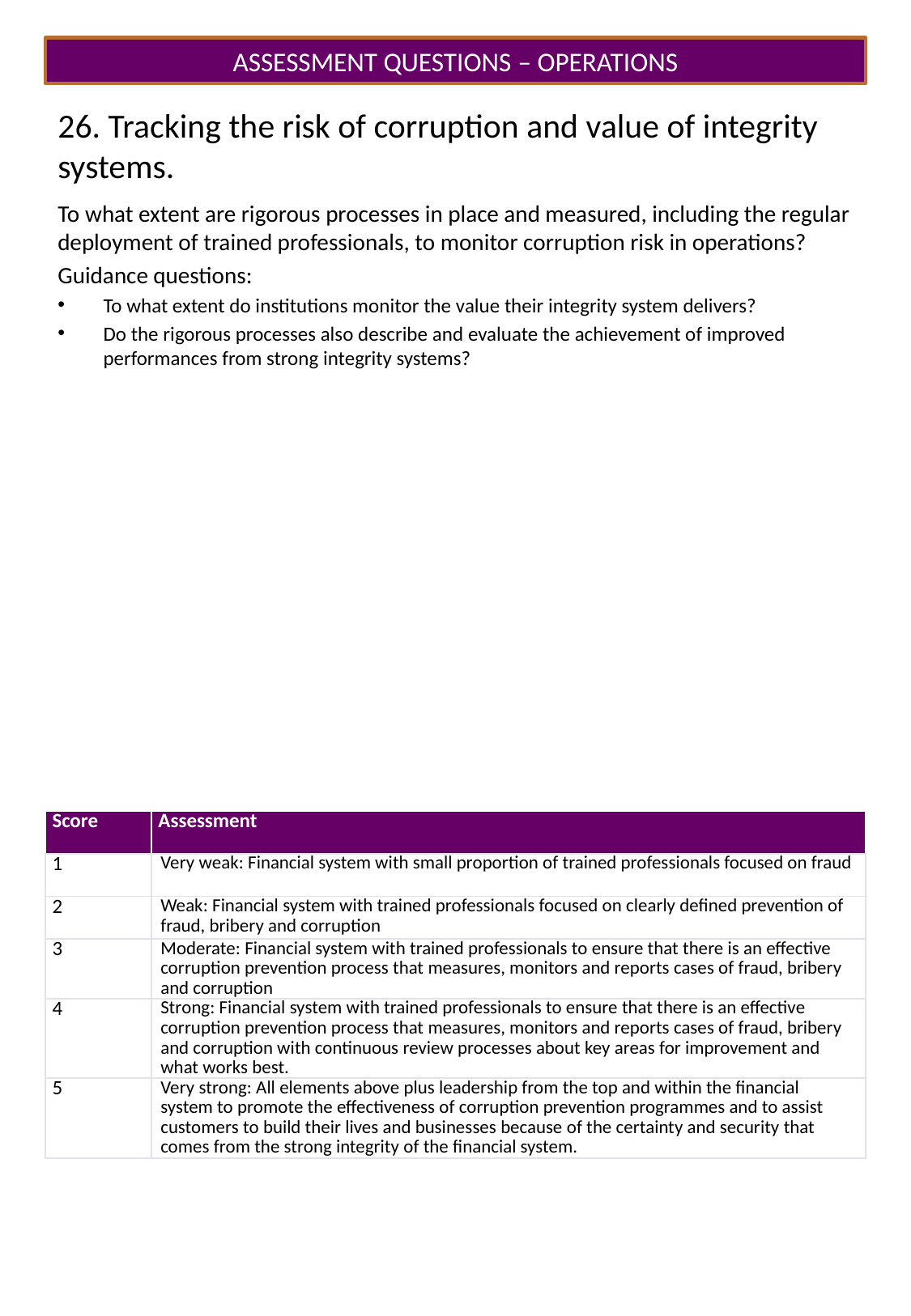

ASSESSMENT QUESTIONS – OPERATIONS
# 26. Tracking the risk of corruption and value of integrity systems.
To what extent are rigorous processes in place and measured, including the regular deployment of trained professionals, to monitor corruption risk in operations?
Guidance questions:
To what extent do institutions monitor the value their integrity system delivers?
Do the rigorous processes also describe and evaluate the achievement of improved performances from strong integrity systems?
| Score | Assessment |
| --- | --- |
| 1 | Very weak: Financial system with small proportion of trained professionals focused on fraud |
| 2 | Weak: Financial system with trained professionals focused on clearly defined prevention of fraud, bribery and corruption |
| 3 | Moderate: Financial system with trained professionals to ensure that there is an effective corruption prevention process that measures, monitors and reports cases of fraud, bribery and corruption |
| 4 | Strong: Financial system with trained professionals to ensure that there is an effective corruption prevention process that measures, monitors and reports cases of fraud, bribery and corruption with continuous review processes about key areas for improvement and what works best. |
| 5 | Very strong: All elements above plus leadership from the top and within the financial system to promote the effectiveness of corruption prevention programmes and to assist customers to build their lives and businesses because of the certainty and security that comes from the strong integrity of the financial system. |